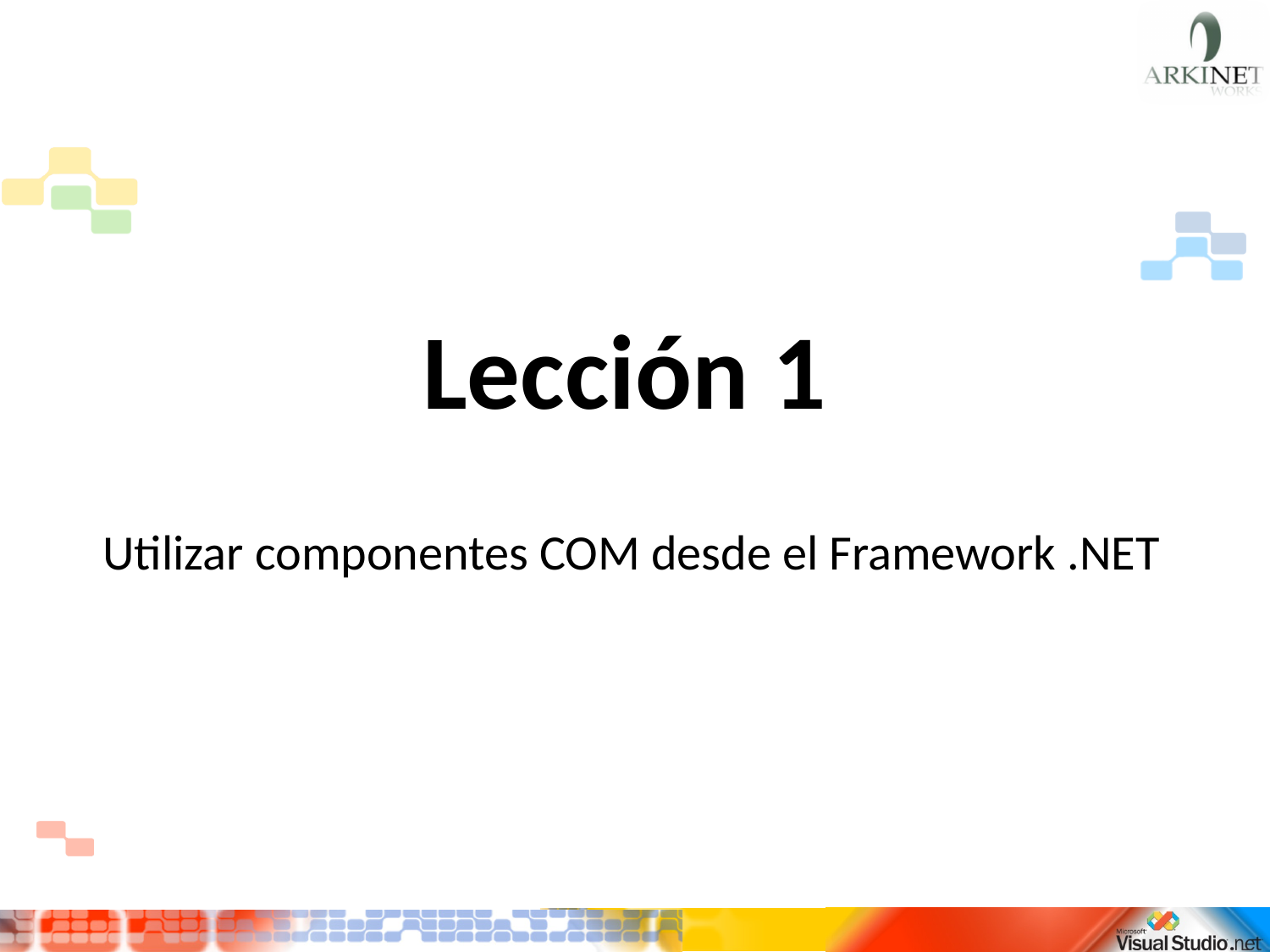

# Lección 1 Utilizar componentes COM desde el Framework .NET